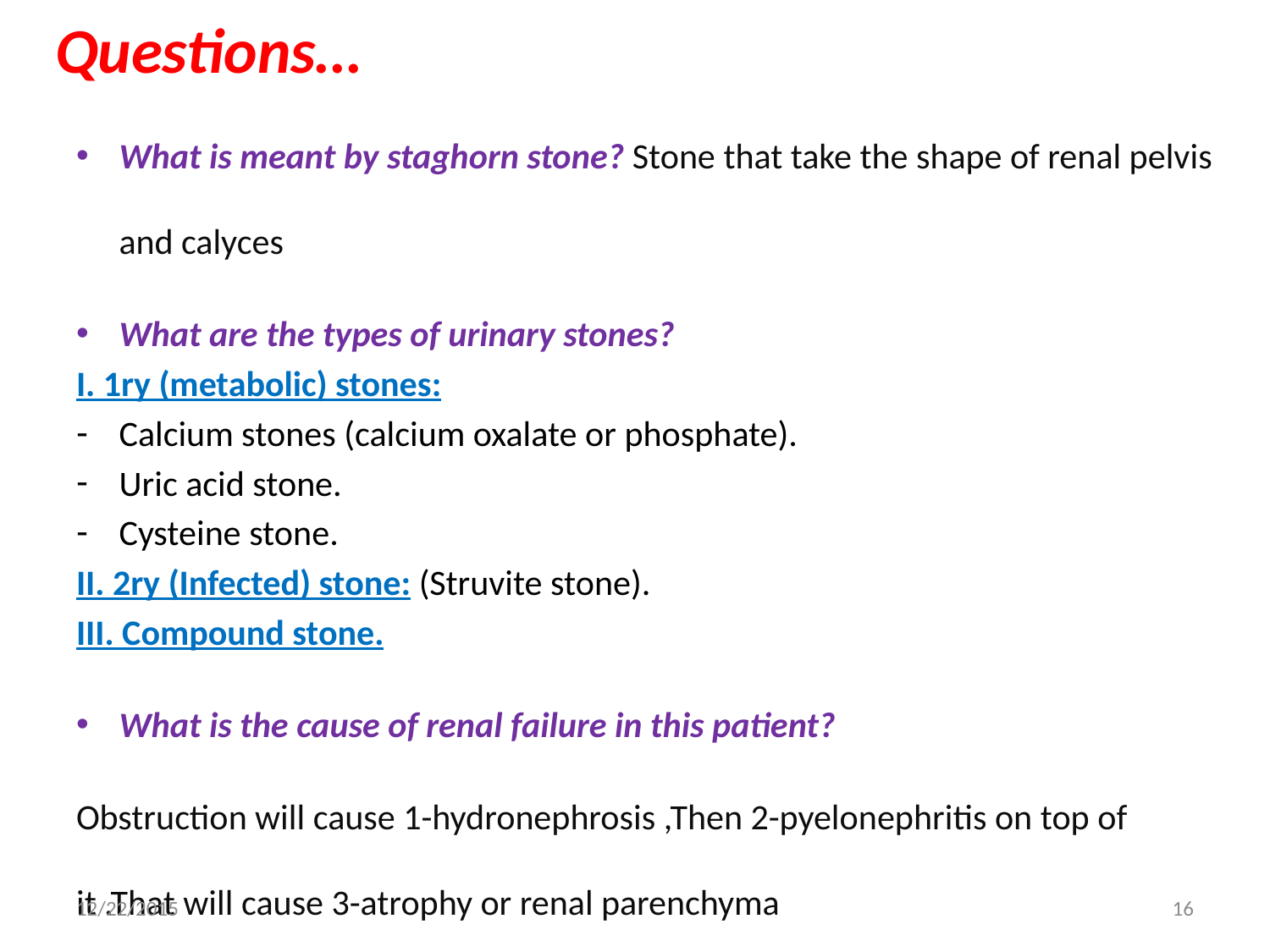

# Questions…
What is meant by staghorn stone? Stone that take the shape of renal pelvis and calyces
What are the types of urinary stones?
I. 1ry (metabolic) stones:
Calcium stones (calcium oxalate or phosphate).
Uric acid stone.
Cysteine stone.
II. 2ry (Infected) stone: (Struvite stone).
III. Compound stone.
What is the cause of renal failure in this patient?
Obstruction will cause 1-hydronephrosis ,Then 2-pyelonephritis on top of  it .That will cause 3-atrophy or renal parenchyma
12/22/2015
16